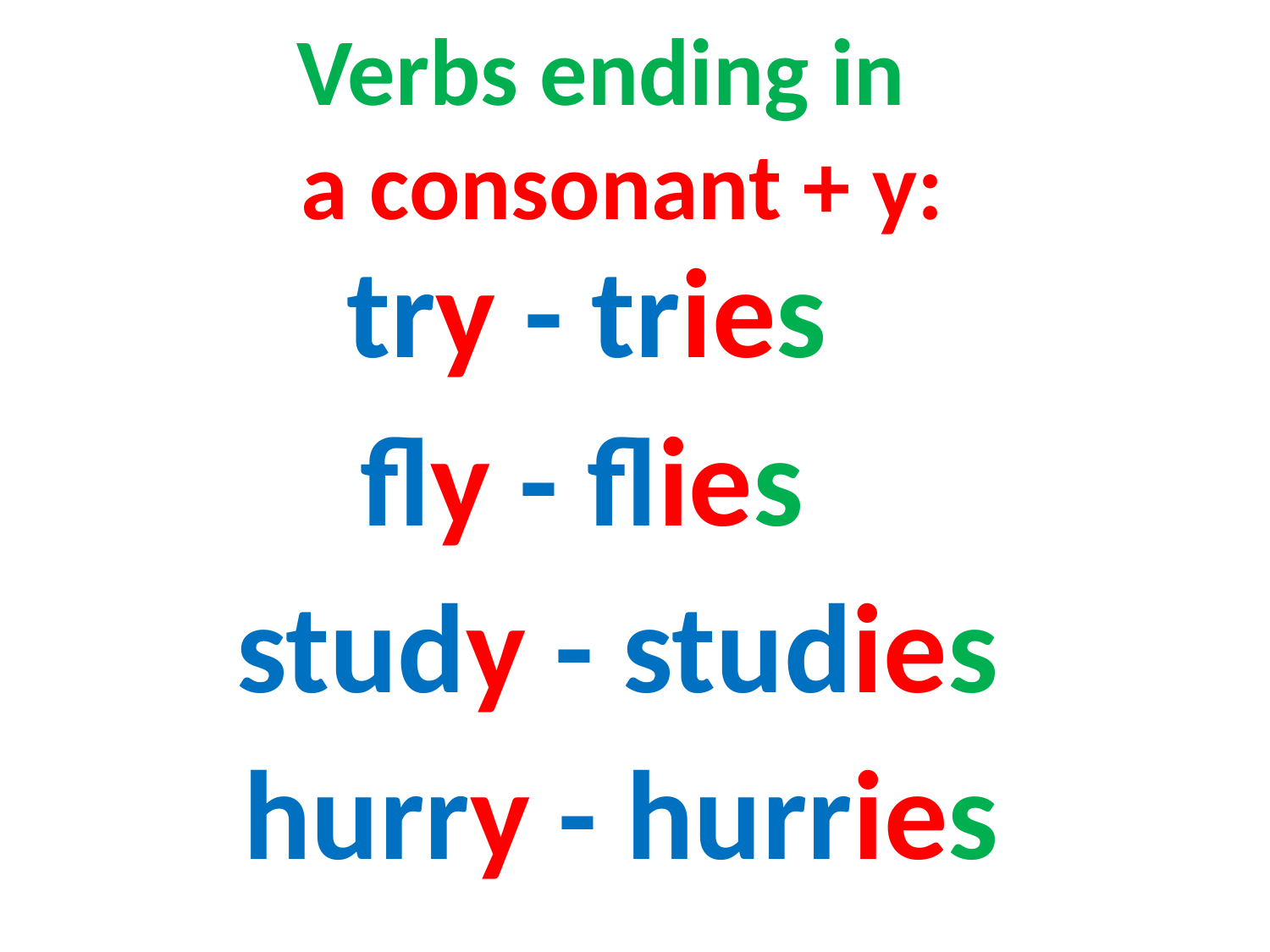

Verbs ending in
a consonant + y:
try - tries
fly - flies
study - studies
hurry - hurries